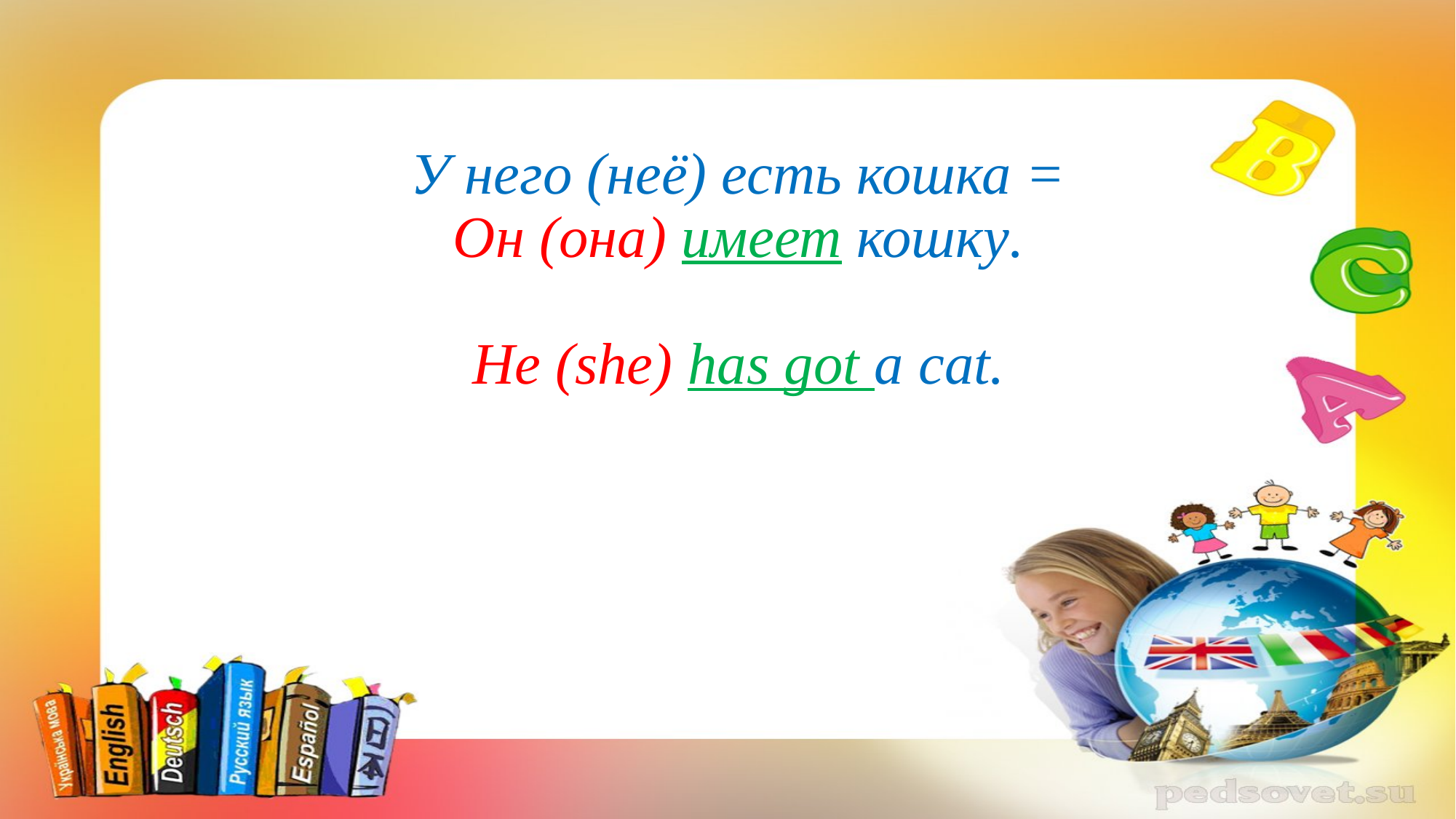

# У него (неё) есть кошка = Он (она) имеет кошку. He (she) has got a cat.